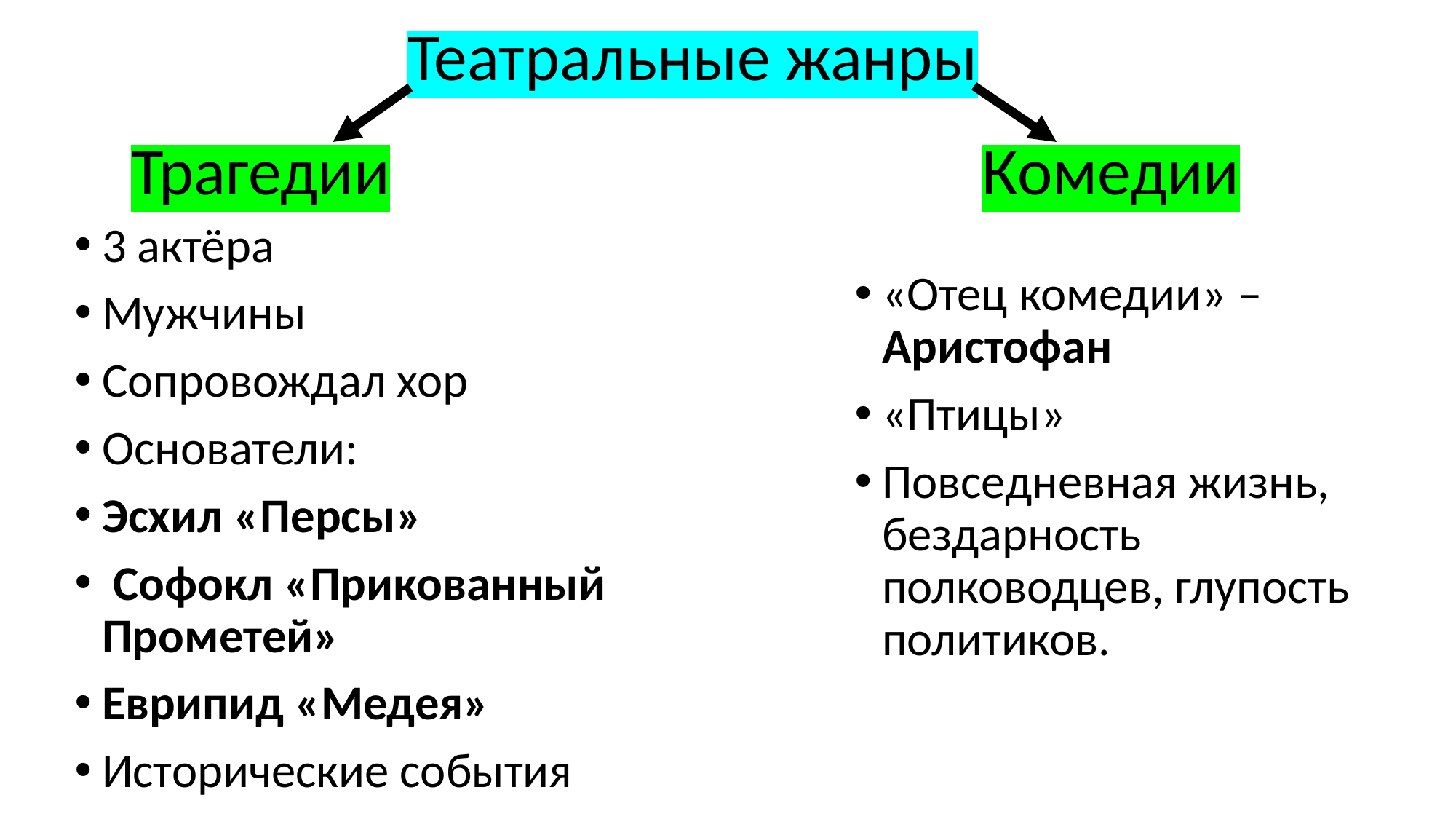

# Театральные жанры
Трагедии
Комедии
3 актёра
Мужчины
Сопровождал хор
Основатели:
Эсхил «Персы»
 Софокл «Прикованный Прометей»
Еврипид «Медея»
Исторические события
«Отец комедии» – Аристофан
«Птицы»
Повседневная жизнь, бездарность полководцев, глупость политиков.